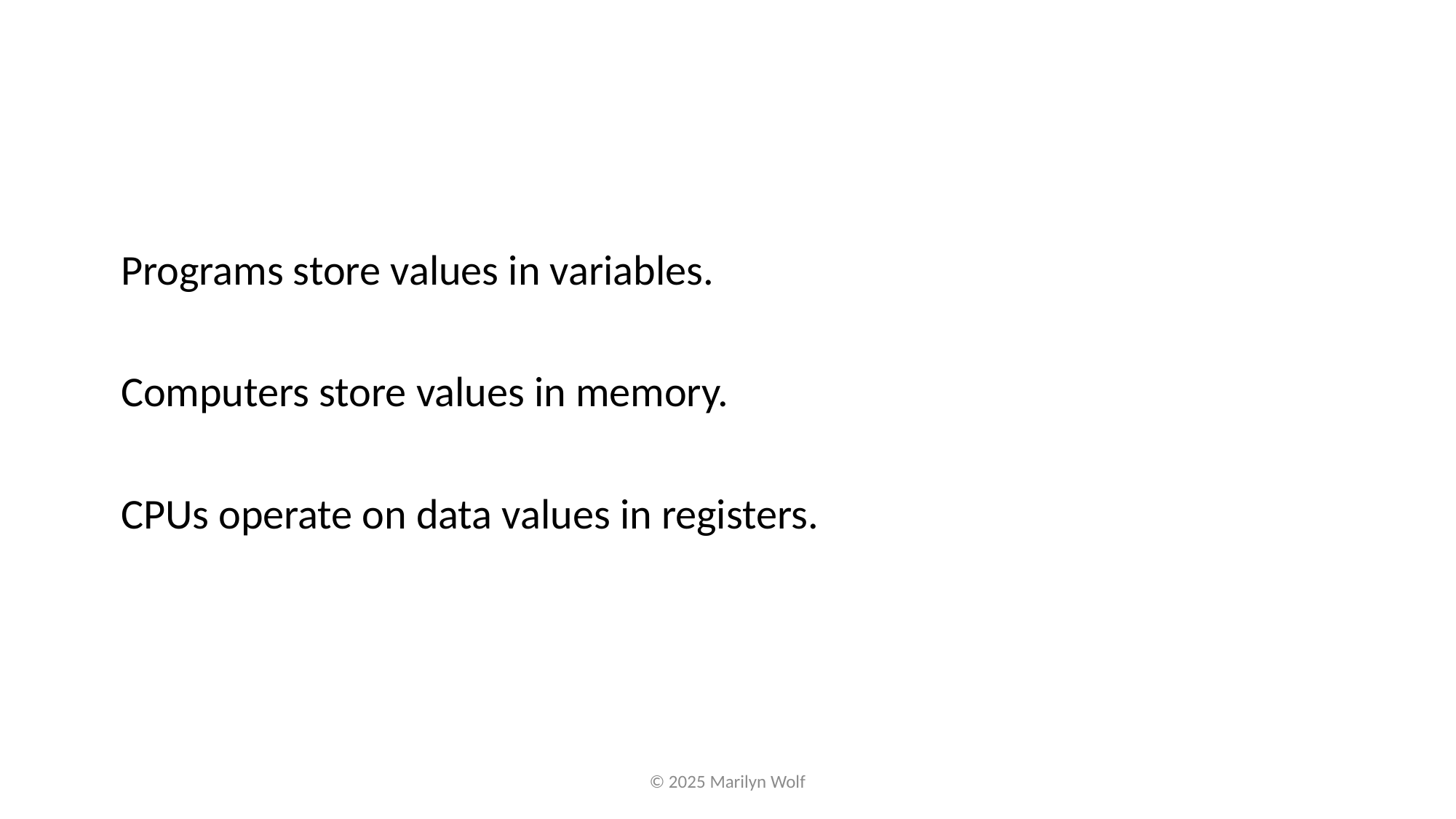

Programs store values in variables.

Computers store values in memory.

CPUs operate on data values in registers.
© 2025 Marilyn Wolf